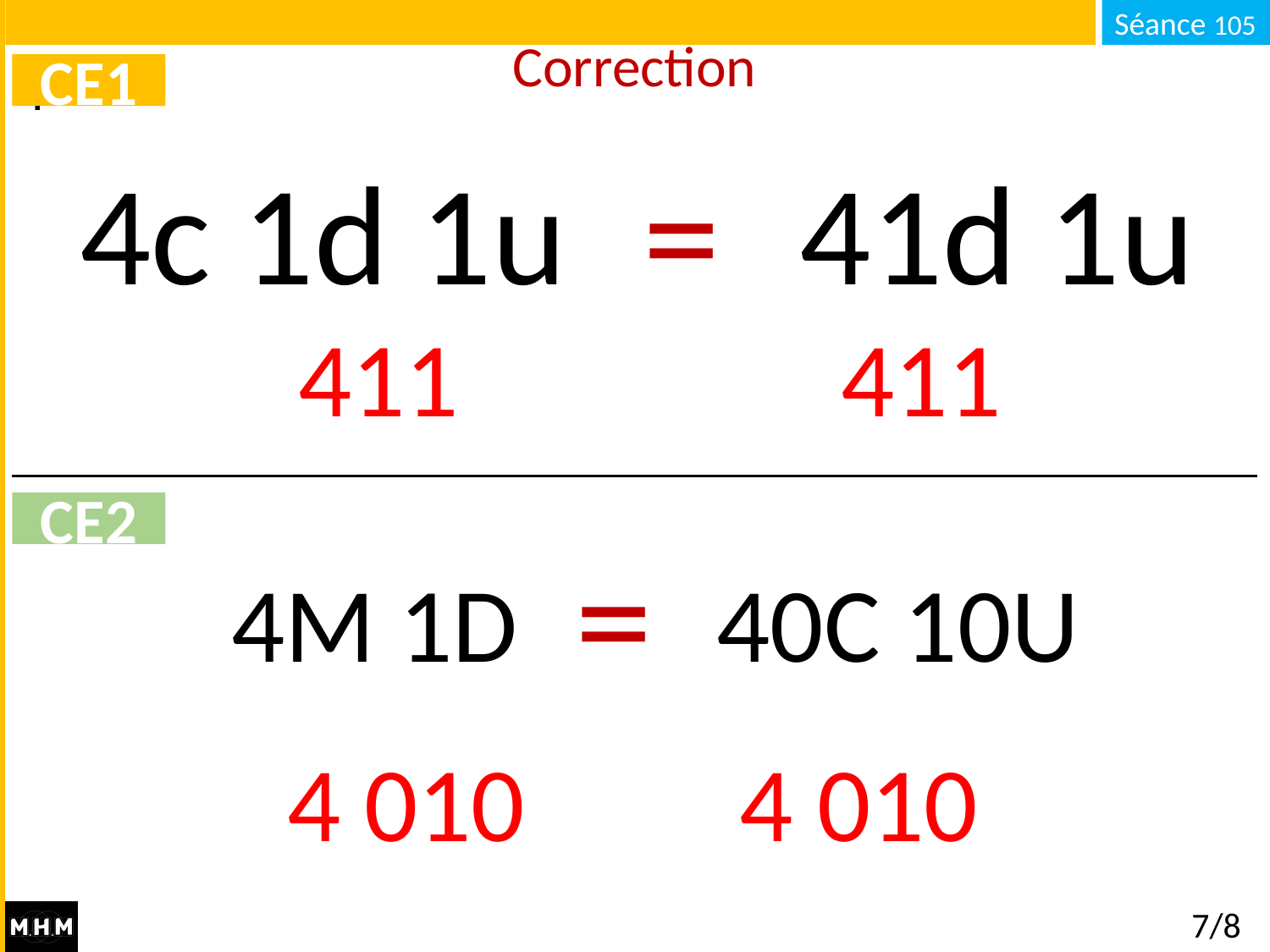

# Correction
CE1
=
4c 1d 1u . . . 41d 1u
411                411
CE2
=
4M 1D  . . . 40C 10U
4 010         4 010
7/8